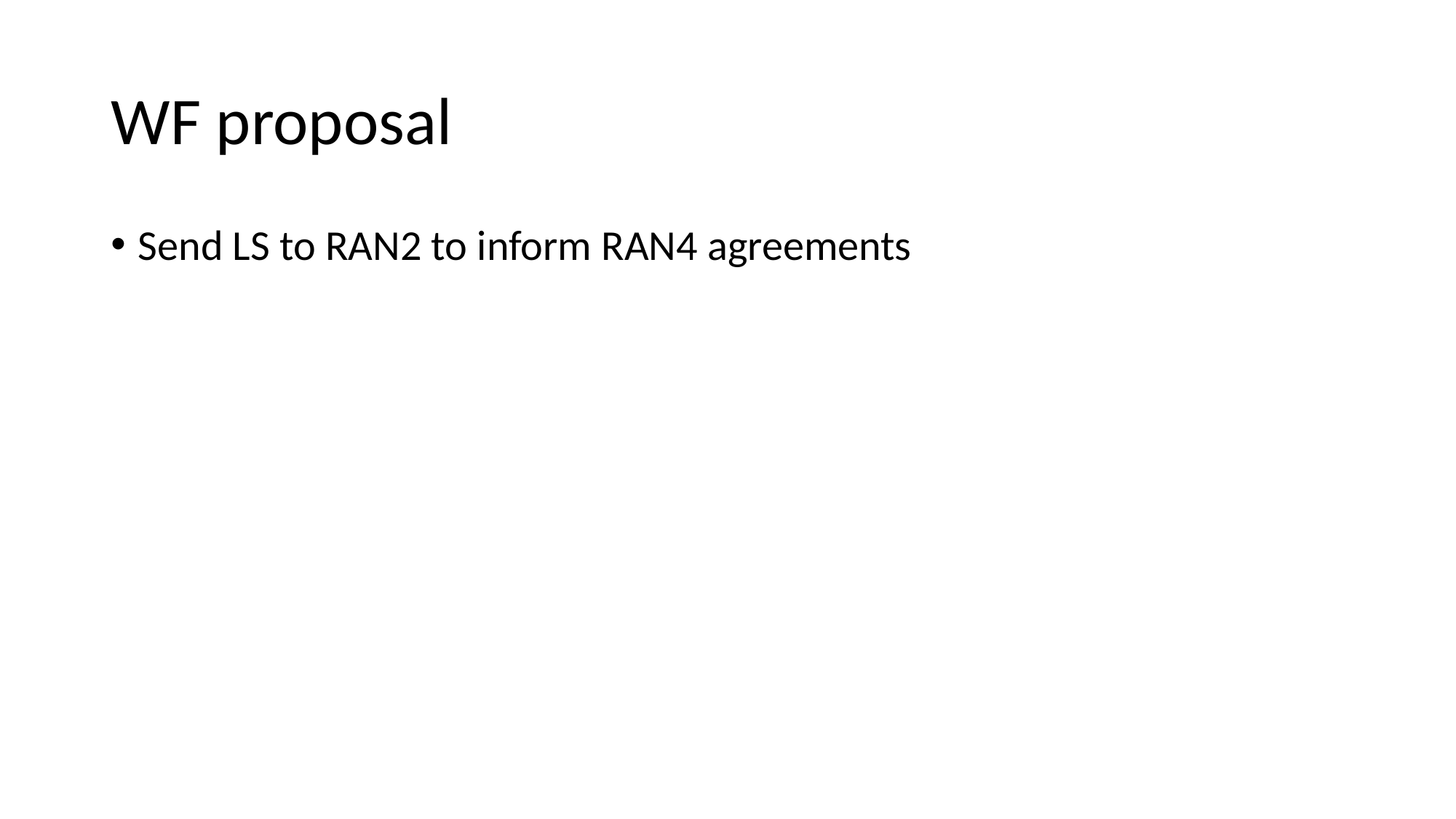

# WF proposal
Send LS to RAN2 to inform RAN4 agreements